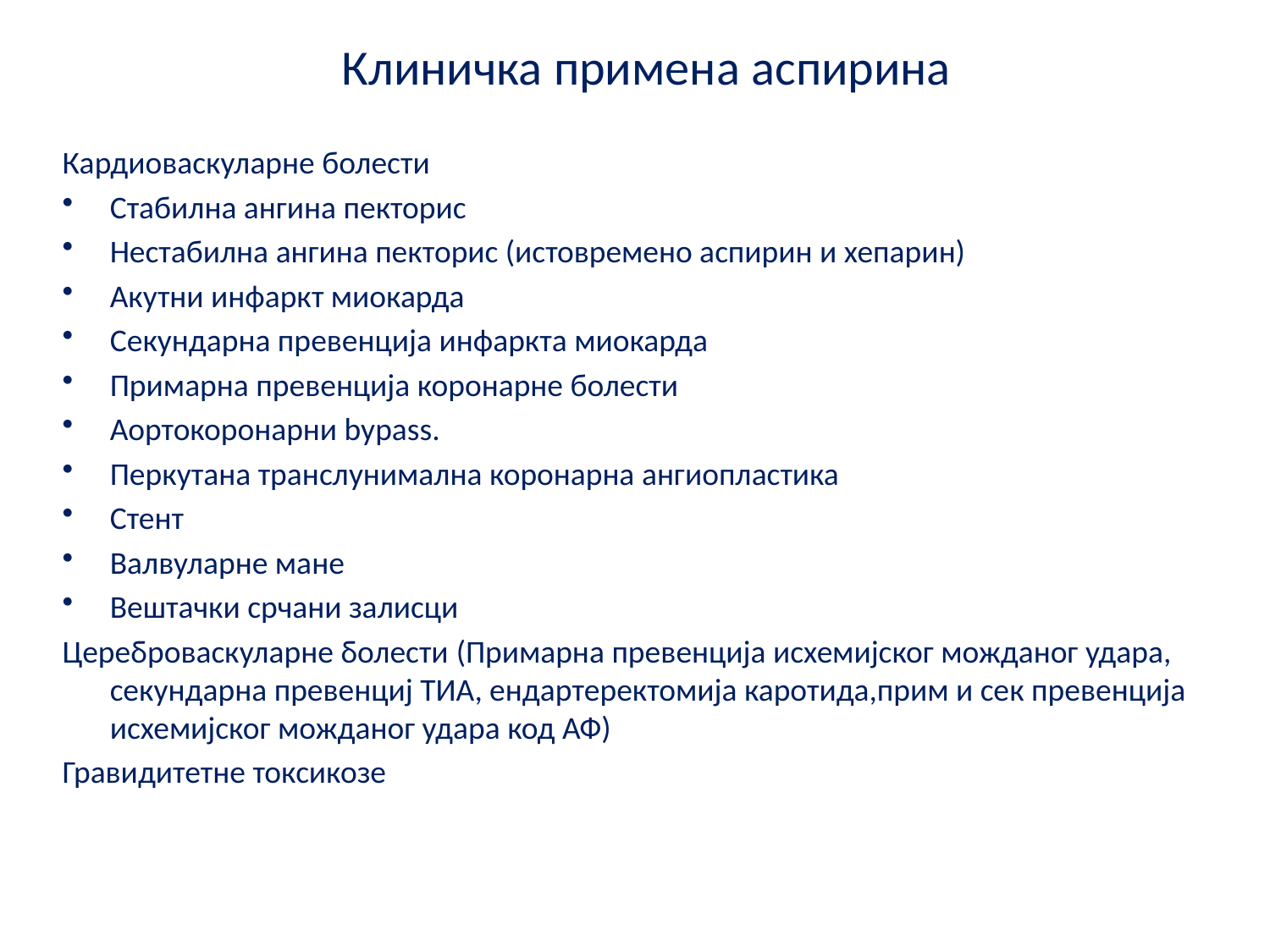

# Клиничка примена аспирина
Кардиоваскуларне болести
Стабилна ангина пекторис
Нестабилна ангина пекторис (истовремено аспирин и хепарин)
Акутни инфаркт миокарда
Секундарна превенција инфаркта миокарда
Примарна превенција коронарне болести
Аортокоронарни bypass.
Перкутана транслунимална коронарна ангиопластика
Стент
Валвуларне мане
Вештачки срчани залисци
Цереброваскуларне болести (Примарна превенција исхемијског можданог удара, секундарна превенциј ТИА, ендартеректомија каротида,прим и сек превенција исхемијског можданог удара код АФ)
Гравидитетне токсикозе